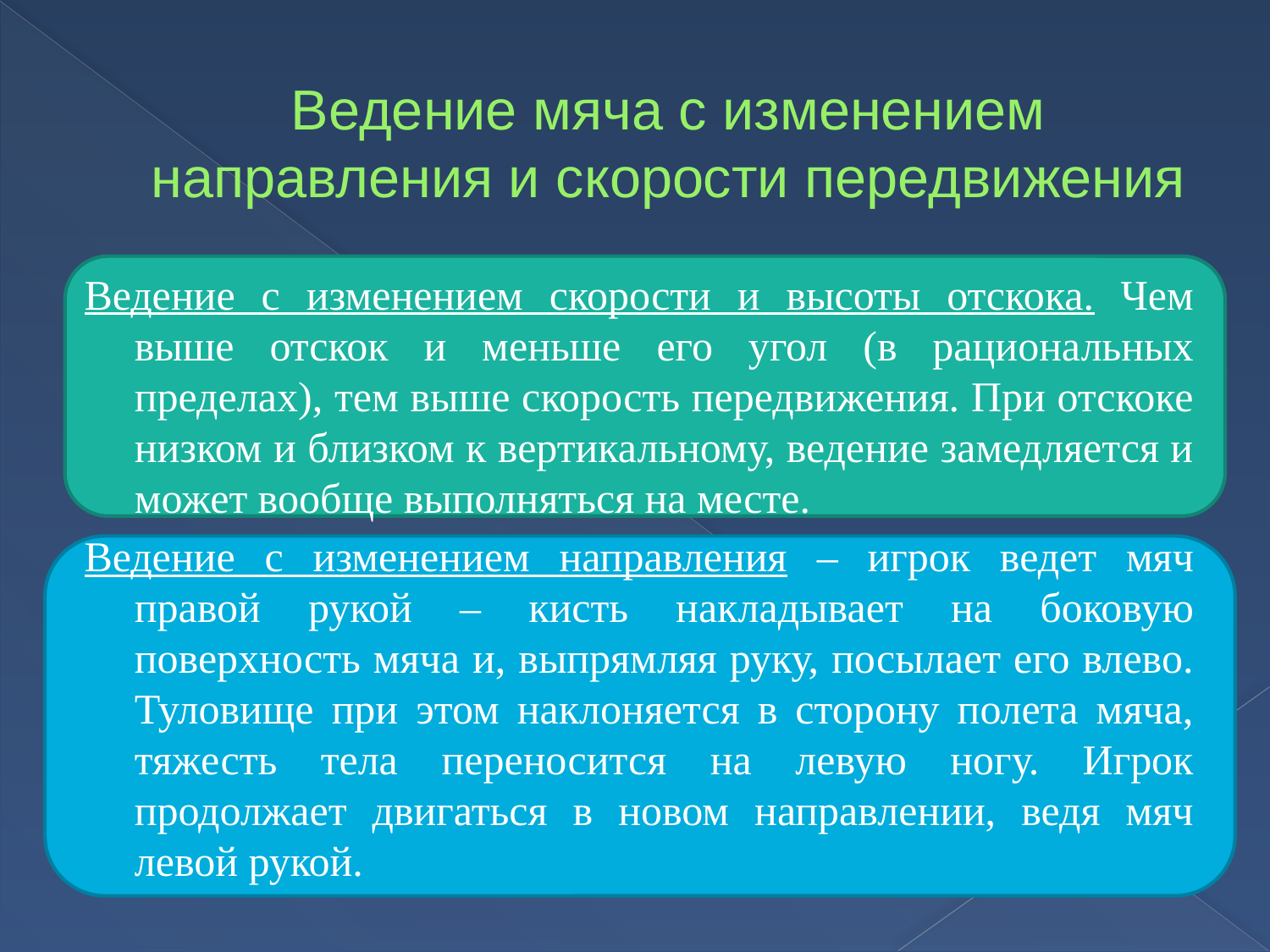

# Ведение мяча с изменением направления и скорости передвижения

Ведение с изменением скорости и высоты отскока. Чем выше отскок и меньше его угол (в рациональных пределах), тем выше скорость передвижения. При отскоке низком и близком к вертикальному, ведение замедляется и может вообще выполняться на месте.
Ведение с изменением направления – игрок ведет мяч правой рукой – кисть накладывает на боковую поверхность мяча и, выпрямляя руку, посылает его влево. Туловище при этом наклоняется в сторону полета мяча, тяжесть тела переносится на левую ногу. Игрок продолжает двигаться в новом направлении, ведя мяч левой рукой.